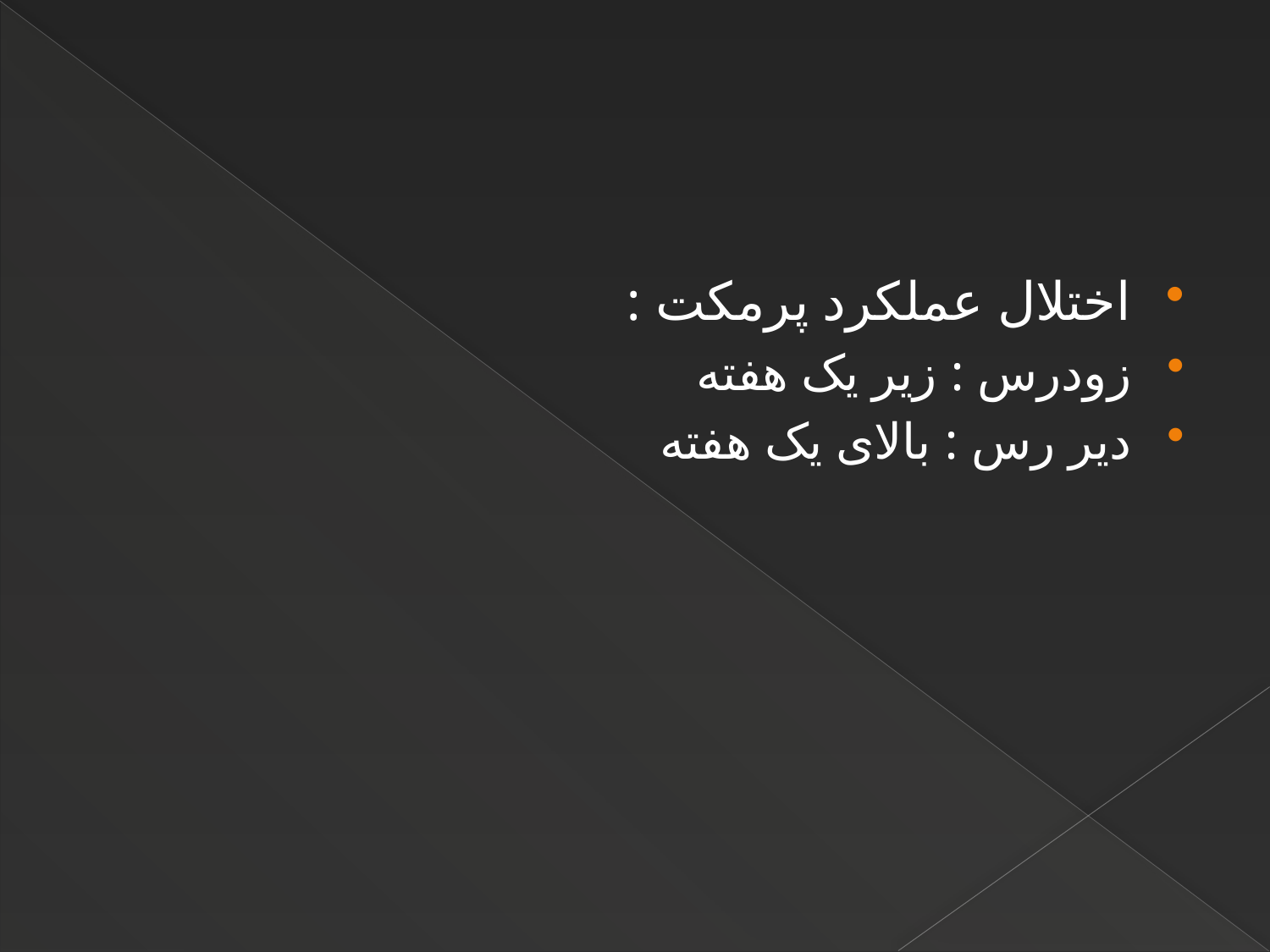

#
اختلال عملکرد پرمکت :
زودرس : زیر یک هفته
دیر رس : بالای یک هفته